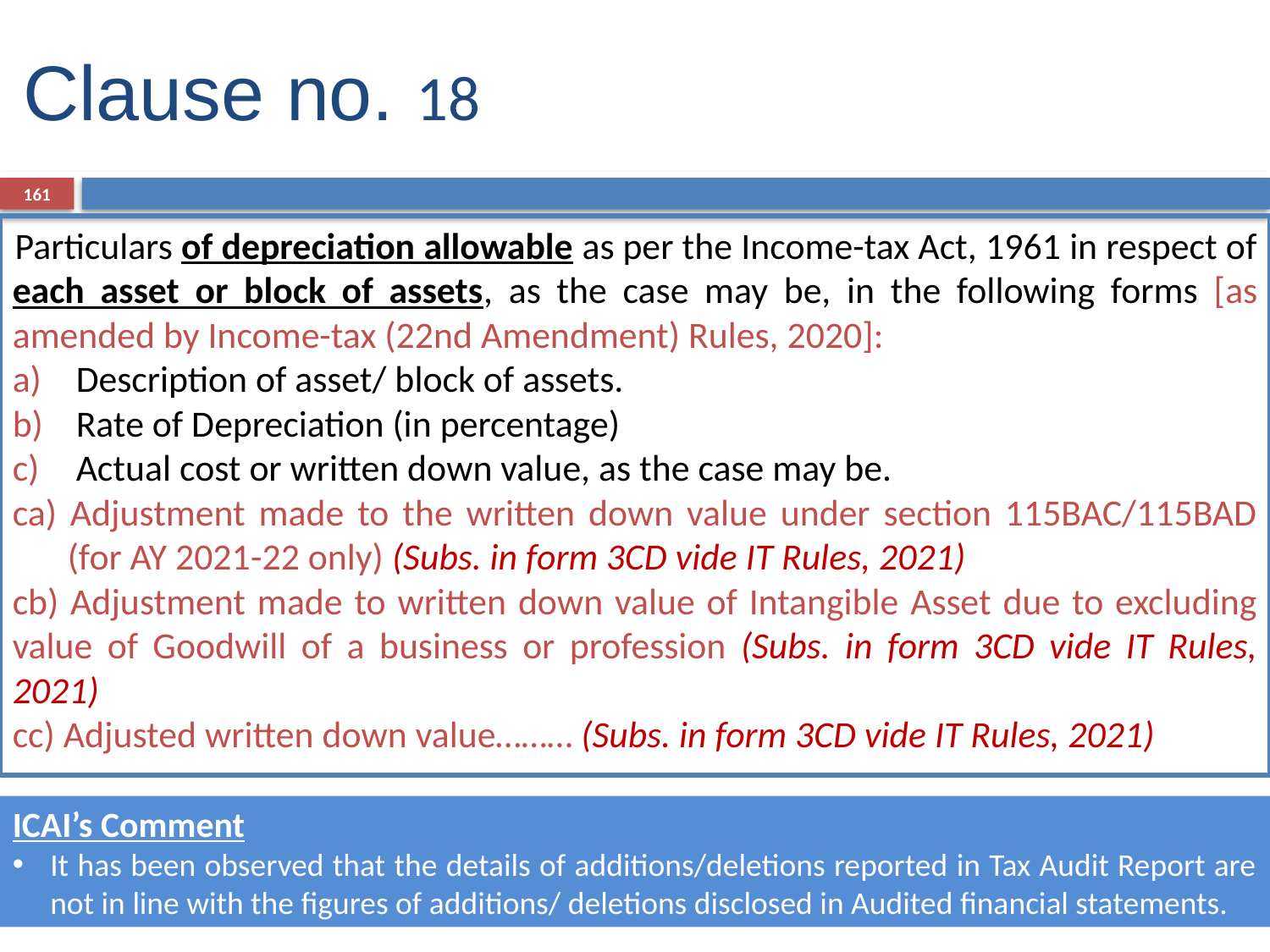

# Clause no. 18
161
Particulars of depreciation allowable as per the Income-tax Act, 1961 in respect of each asset or block of assets, as the case may be, in the following forms [as amended by Income-tax (22nd Amendment) Rules, 2020]:
Description of asset/ block of assets.
Rate of Depreciation (in percentage)
Actual cost or written down value, as the case may be.
ca) Adjustment made to the written down value under section 115BAC/115BAD (for AY 2021-22 only) (Subs. in form 3CD vide IT Rules, 2021)
cb) Adjustment made to written down value of Intangible Asset due to excluding value of Goodwill of a business or profession (Subs. in form 3CD vide IT Rules, 2021)
cc) Adjusted written down value……… (Subs. in form 3CD vide IT Rules, 2021)

ICAI’s Comment
It has been observed that the details of additions/deletions reported in Tax Audit Report are not in line with the figures of additions/ deletions disclosed in Audited financial statements.